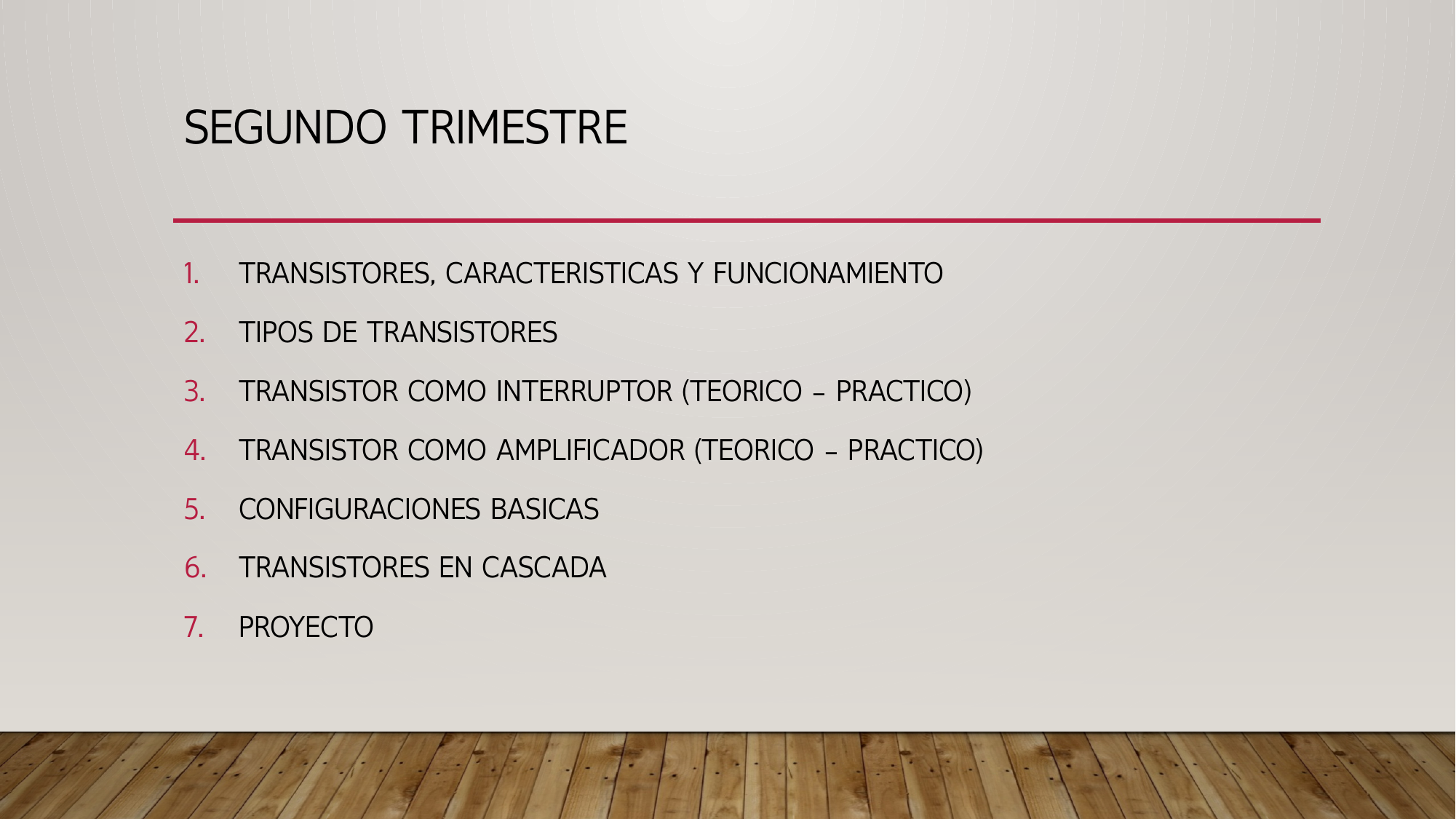

# segundo TRIMESTRE
TRANSISTORES, CARACTERISTICAS Y FUNCIONAMIENTO
TIPOS DE TRANSISTORES
TRANSISTOR COMO INTERRUPTOR (TEORICO – PRACTICO)
TRANSISTOR COMO AMPLIFICADOR (TEORICO – PRACTICO)
CONFIGURACIONES BASICAS
TRANSISTORES EN CASCADA
PROYECTO